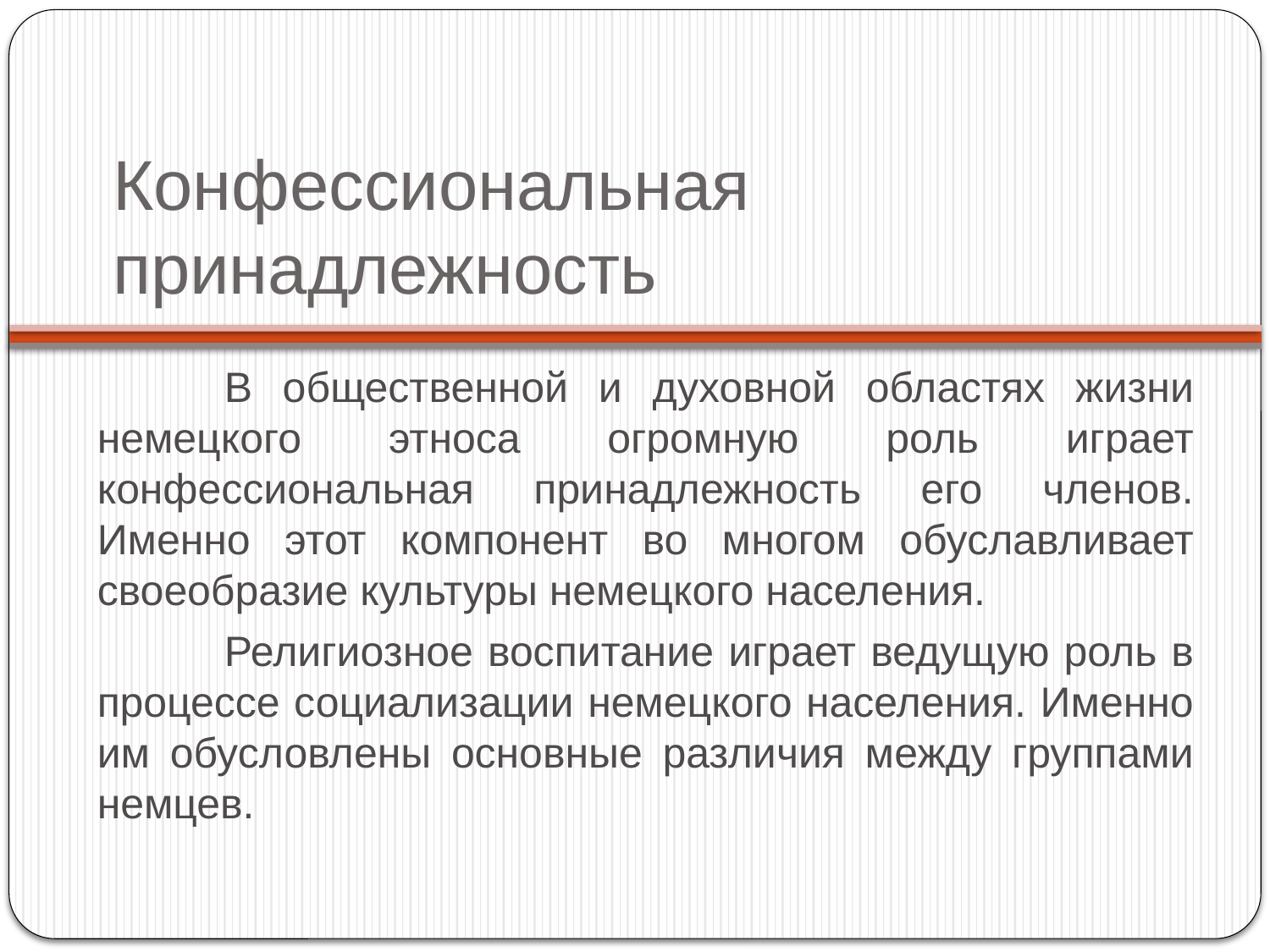

# Конфессиональная принадлежность
	В общественной и духовной областях жизни немецкого этноса огромную роль играет конфессиональная принадлежность его членов. Именно этот компонент во многом обуславливает своеобразие культуры немецкого населения.
	Религиозное воспитание играет ведущую роль в процессе социализации немецкого населения. Именно им обусловлены основные различия между группами немцев.